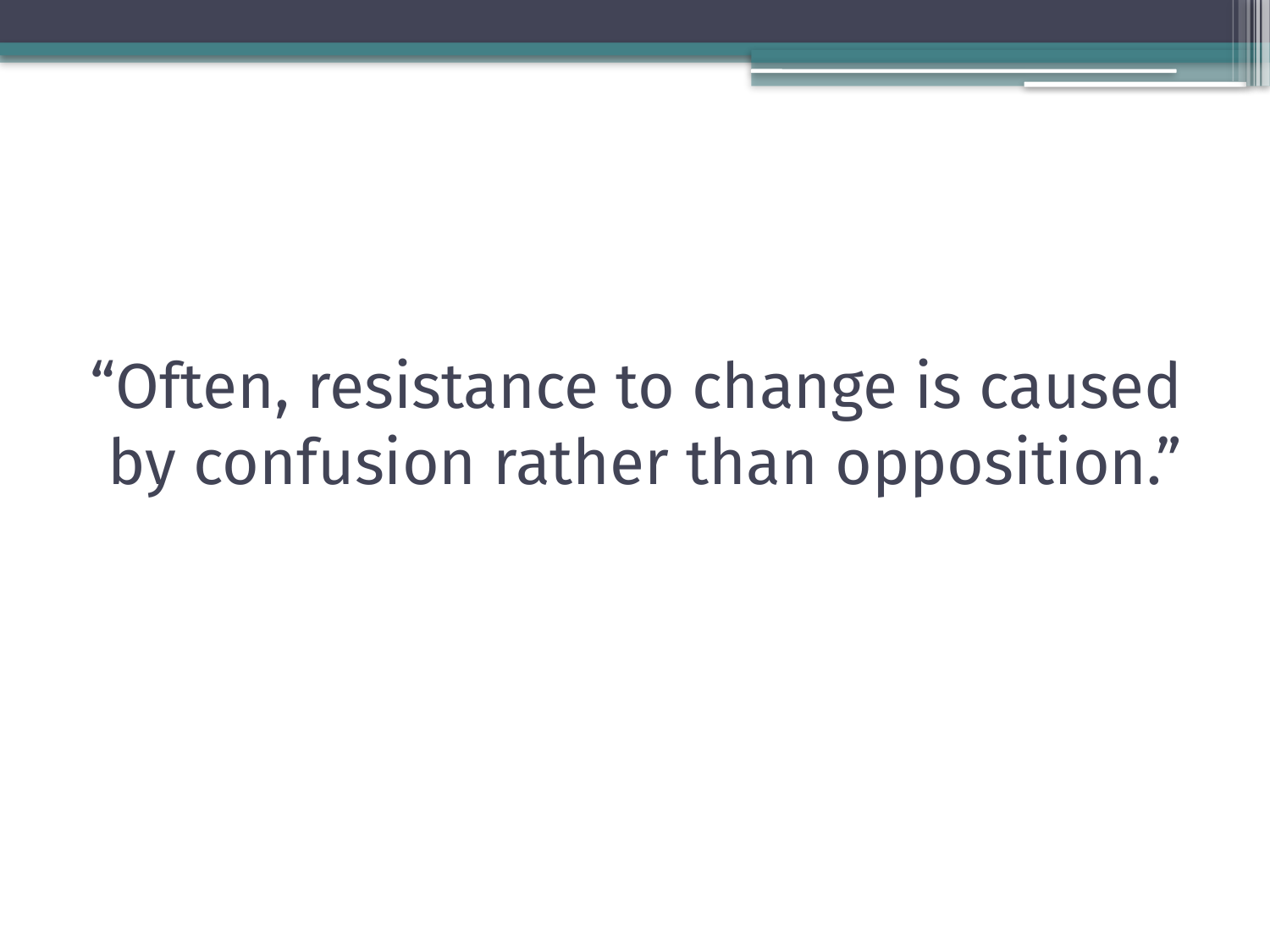

“Often, resistance to change is caused
by confusion rather than opposition.”